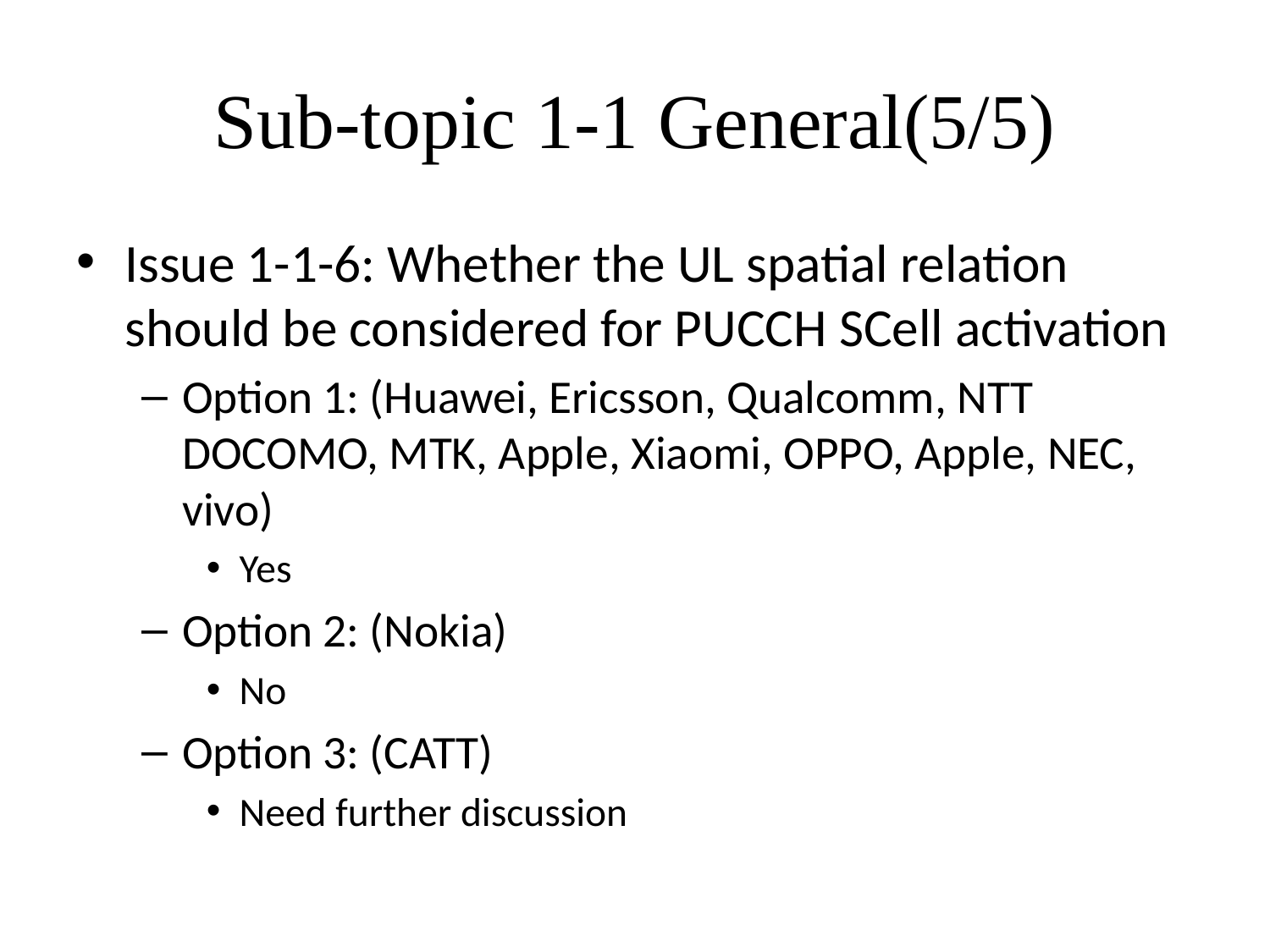

# Sub-topic 1-1 General(5/5)
Issue 1-1-6: Whether the UL spatial relation should be considered for PUCCH SCell activation
Option 1: (Huawei, Ericsson, Qualcomm, NTT DOCOMO, MTK, Apple, Xiaomi, OPPO, Apple, NEC, vivo)
Yes
Option 2: (Nokia)
No
Option 3: (CATT)
Need further discussion